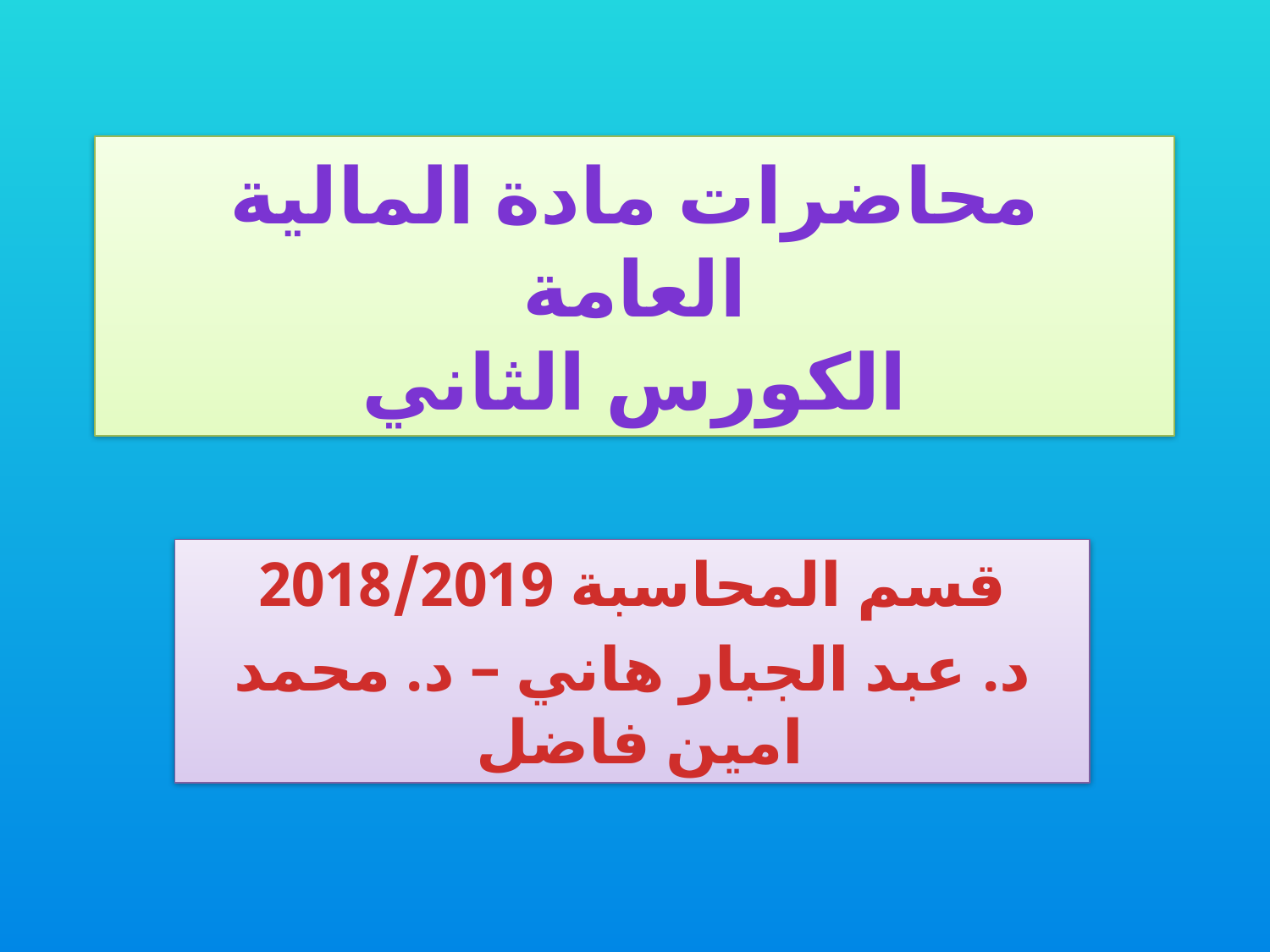

# محاضرات مادة المالية العامة الكورس الثاني
قسم المحاسبة 2018/2019
د. عبد الجبار هاني – د. محمد امين فاضل